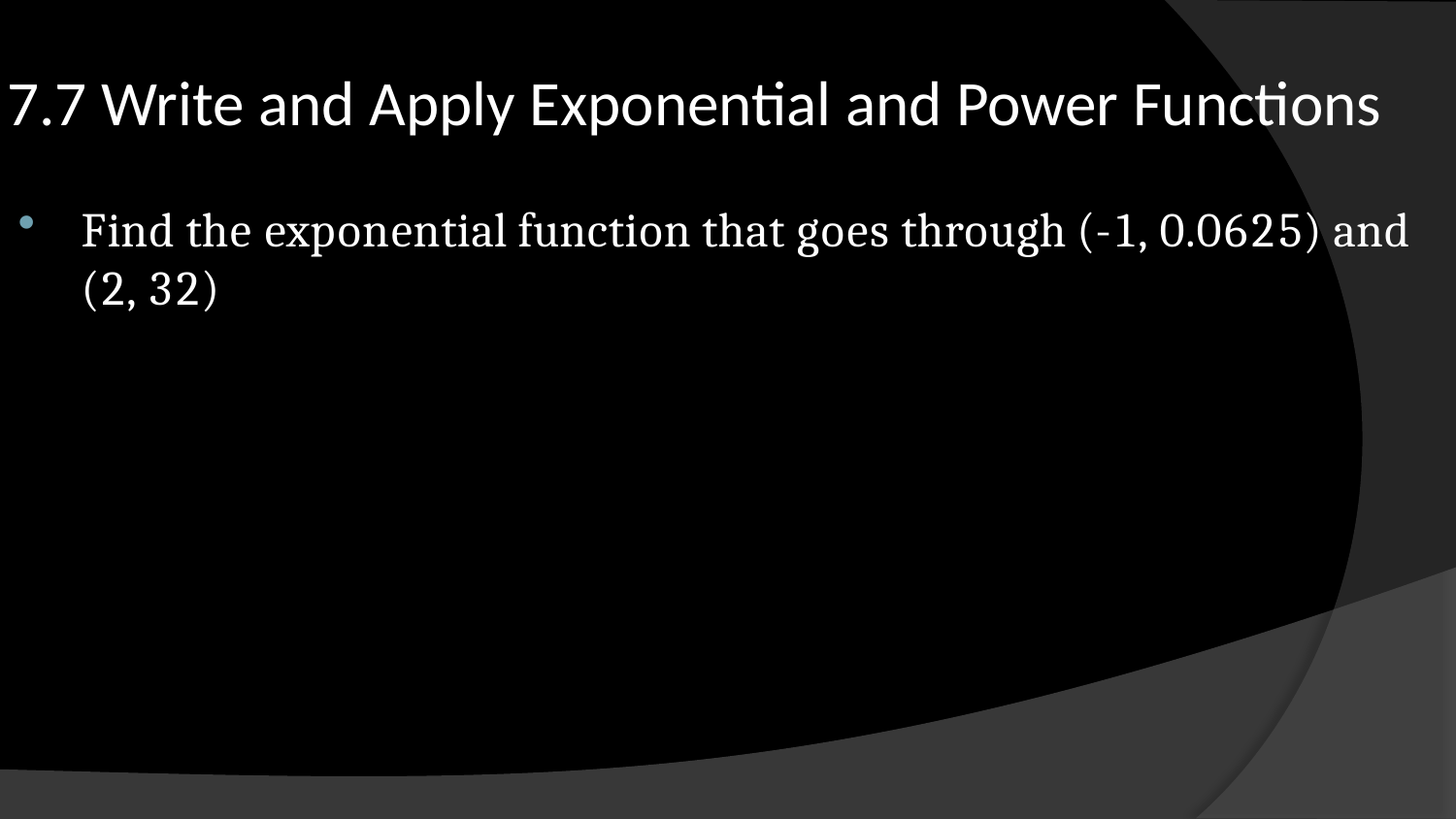

# 7.7 Write and Apply Exponential and Power Functions
Find the exponential function that goes through (-1, 0.0625) and (2, 32)